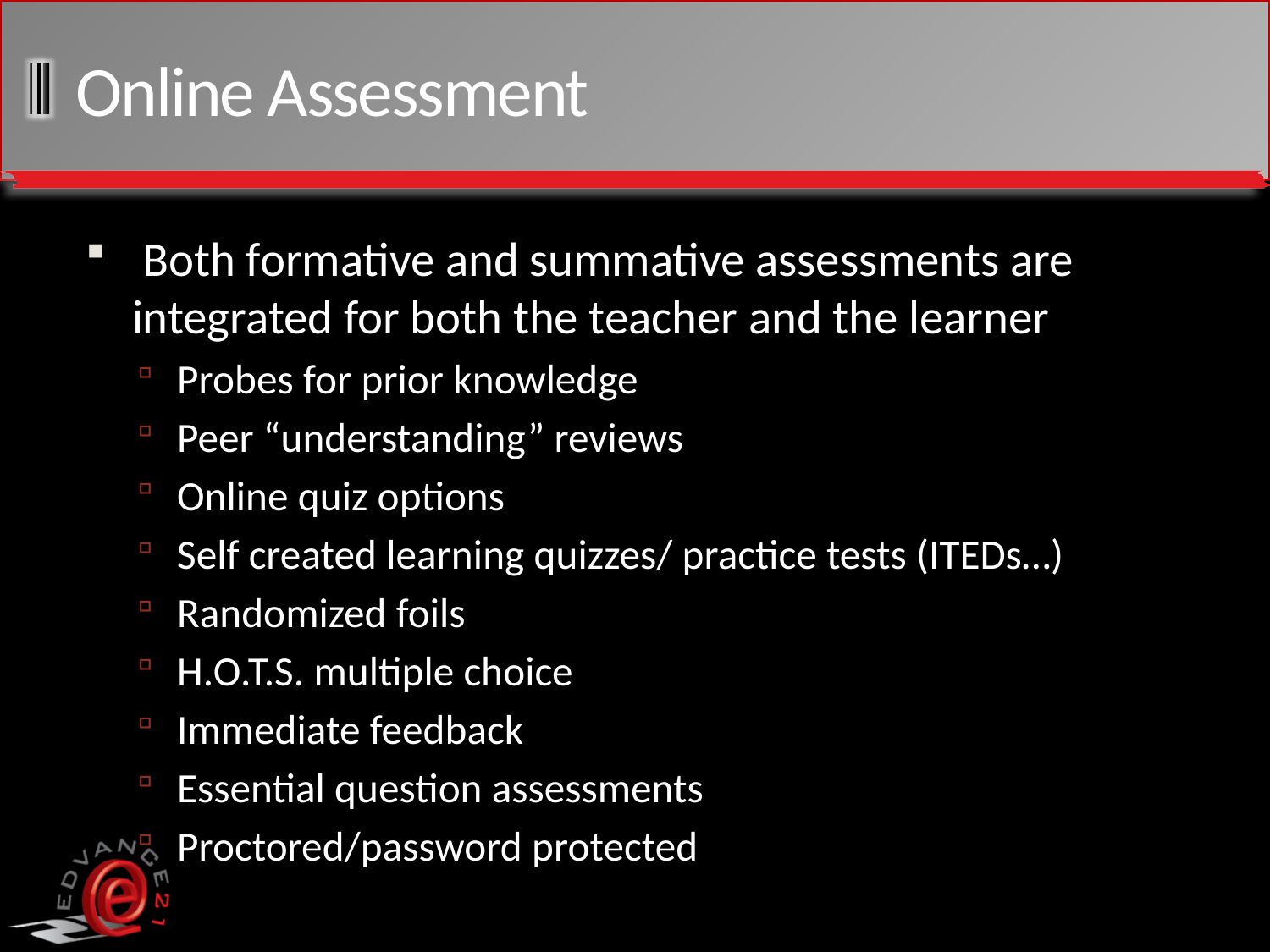

# Online Assessment
 Both formative and summative assessments are integrated for both the teacher and the learner
Probes for prior knowledge
Peer “understanding” reviews
Online quiz options
Self created learning quizzes/ practice tests (ITEDs…)
Randomized foils
H.O.T.S. multiple choice
Immediate feedback
Essential question assessments
Proctored/password protected